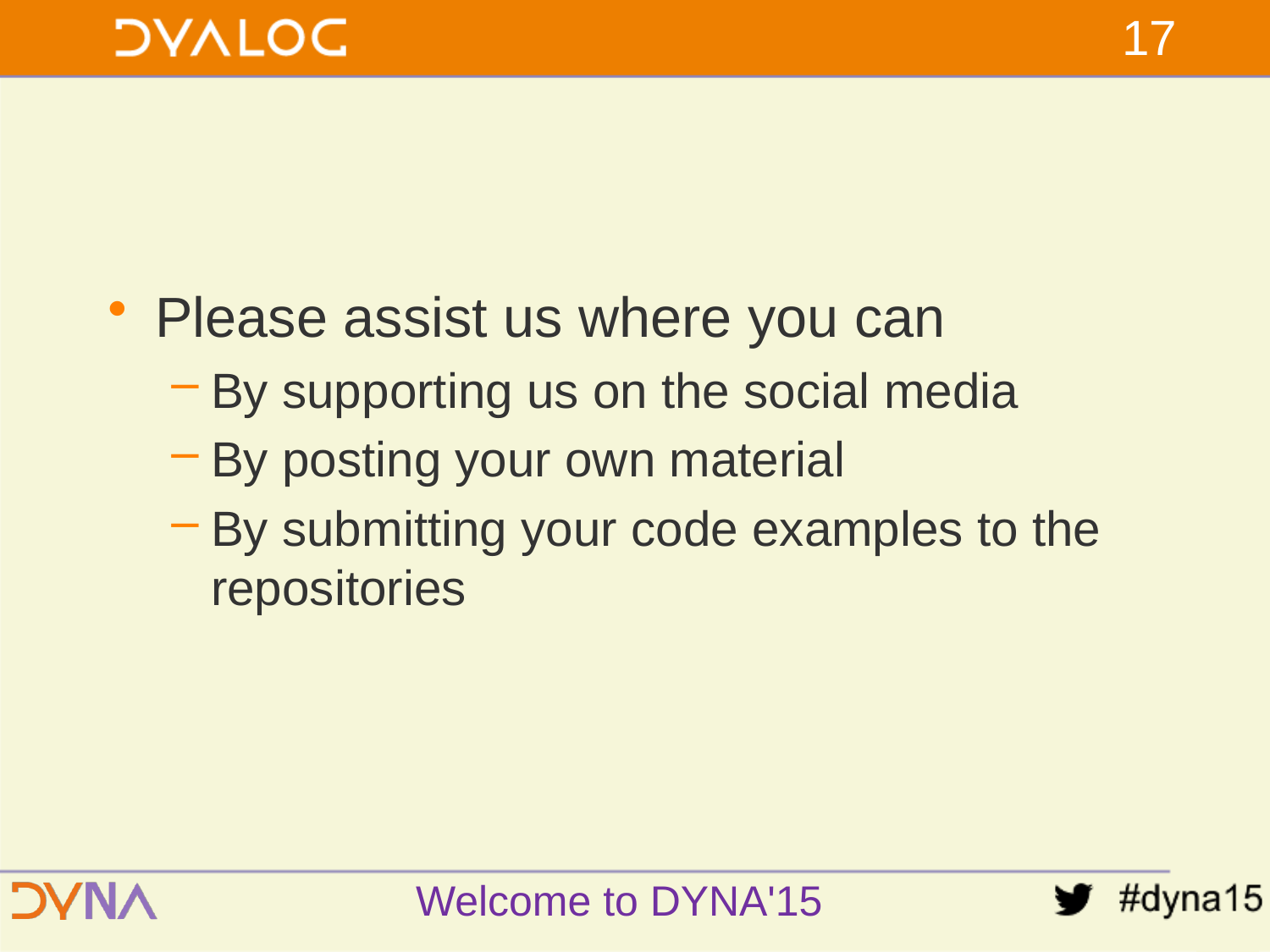

17
#
Please assist us where you can
By supporting us on the social media
By posting your own material
By submitting your code examples to the repositories
Welcome to DYNA'15